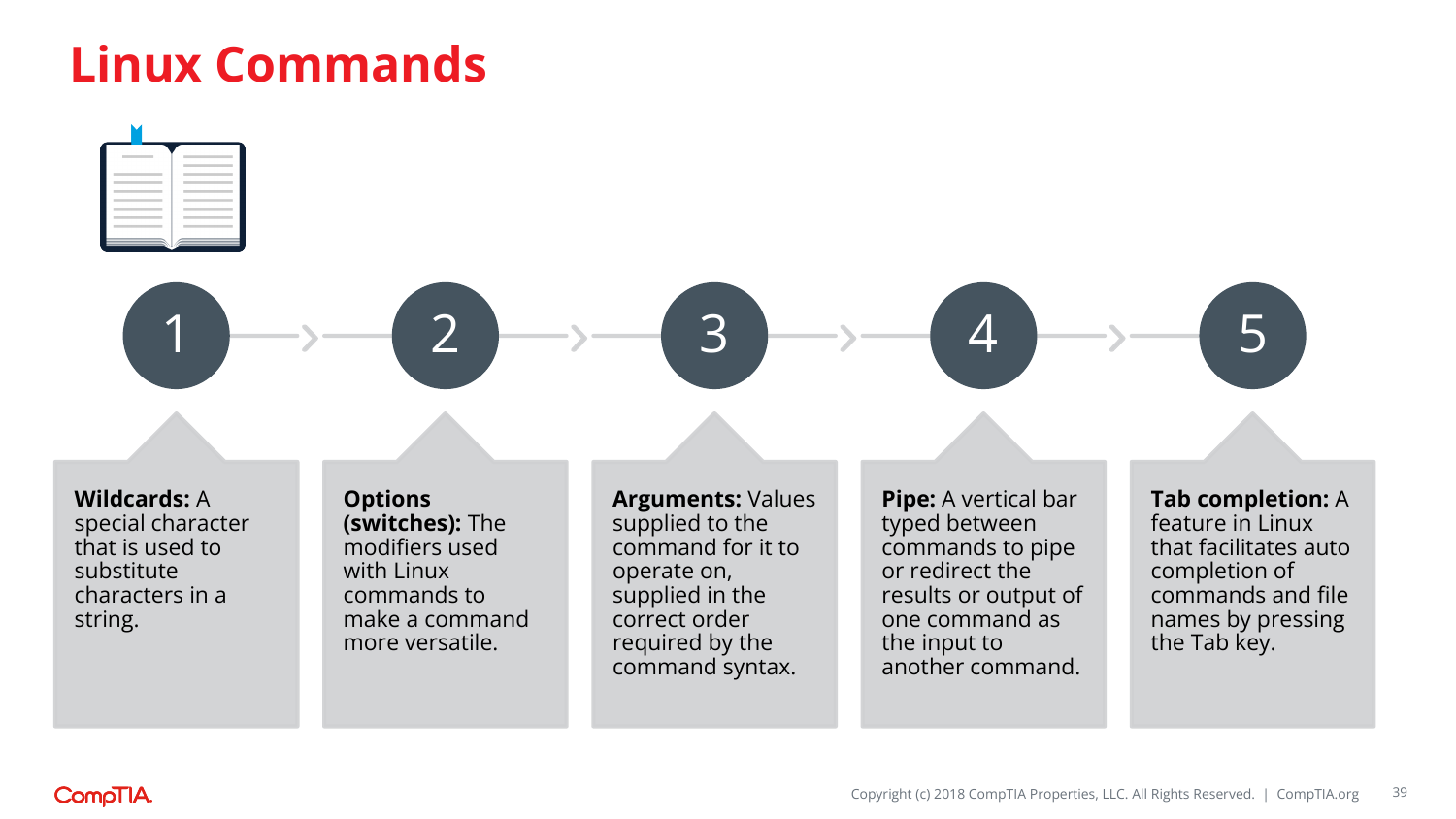

# Linux Commands
1
Wildcards: A special character that is used to substitute characters in a string.
2
Options (switches): The modifiers used with Linux commands to make a command more versatile.
3
Arguments: Values supplied to the command for it to operate on, supplied in the correct order required by the command syntax.
4
Pipe: A vertical bar typed between commands to pipe or redirect the results or output of one command as the input to another command.
5
Tab completion: A feature in Linux that facilitates auto completion of commands and file names by pressing the Tab key.
39